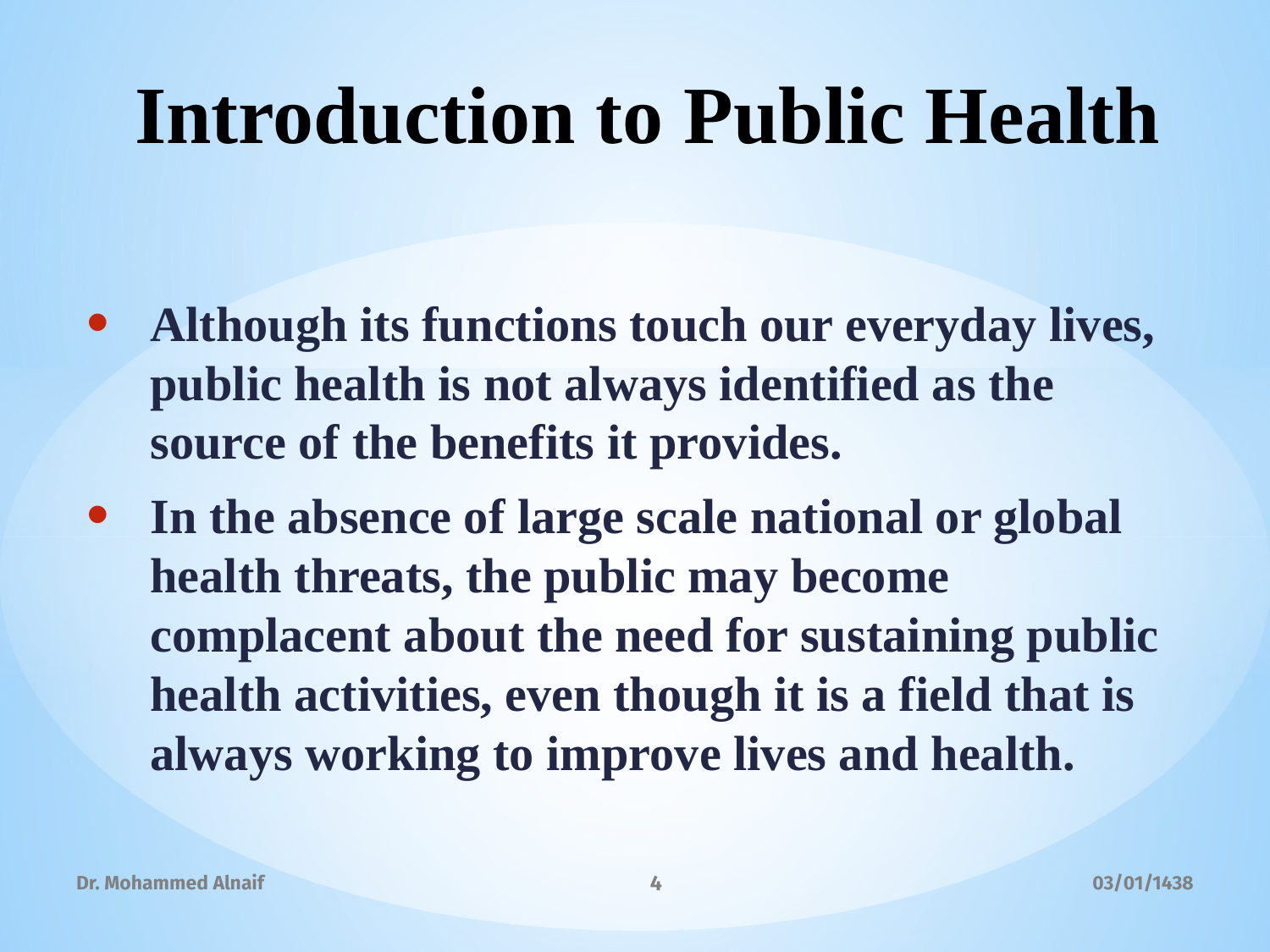

# Introduction to Public Health
Although its functions touch our everyday lives, public health is not always identified as the source of the benefits it provides.
In the absence of large scale national or global health threats, the public may become complacent about the need for sustaining public health activities, even though it is a field that is always working to improve lives and health.
Dr. Mohammed Alnaif
4
03/01/1438